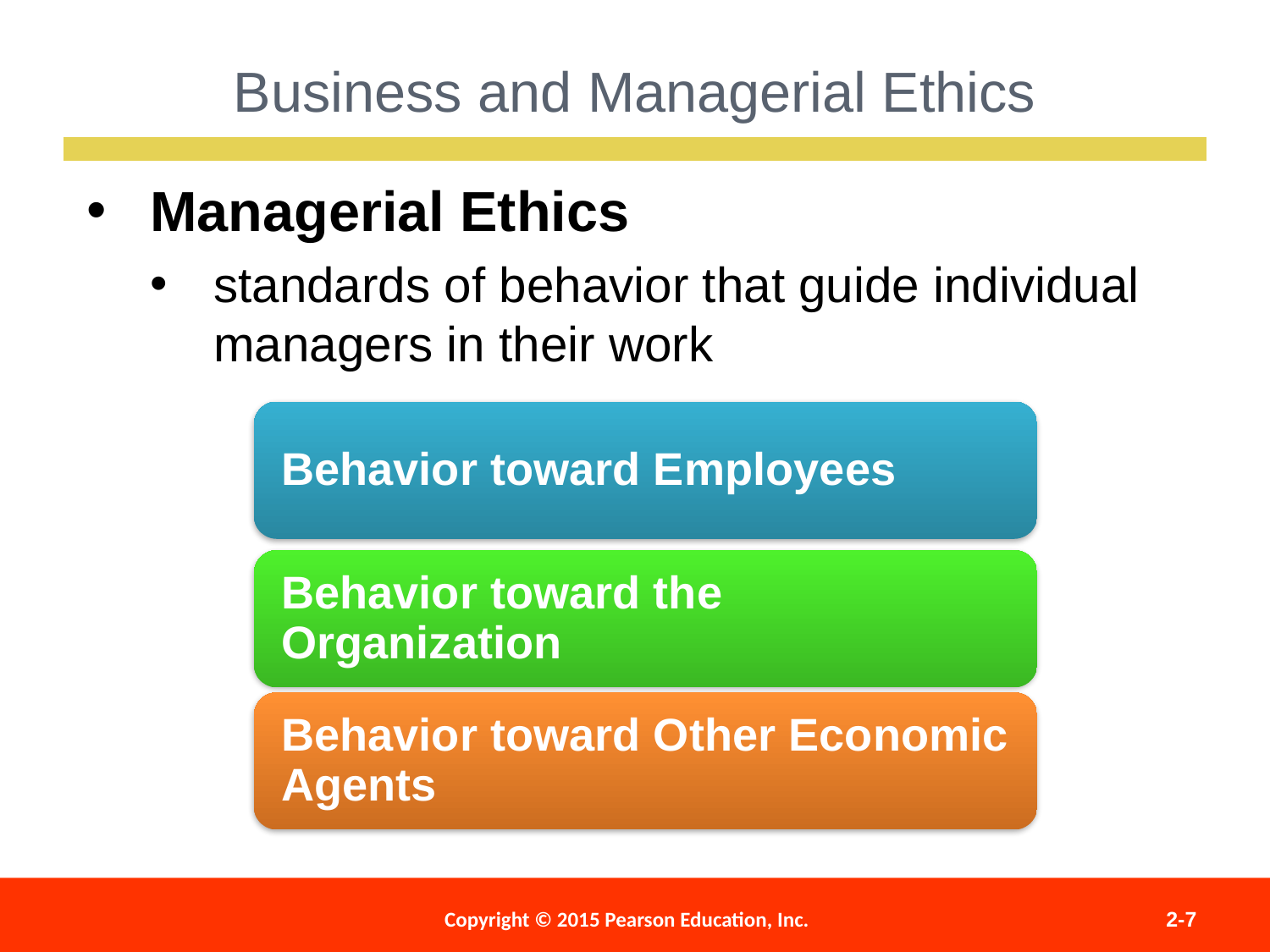

Business and Managerial Ethics
Managerial Ethics
standards of behavior that guide individual managers in their work
Behavior toward Employees
Behavior toward the Organization
Behavior toward Other Economic Agents